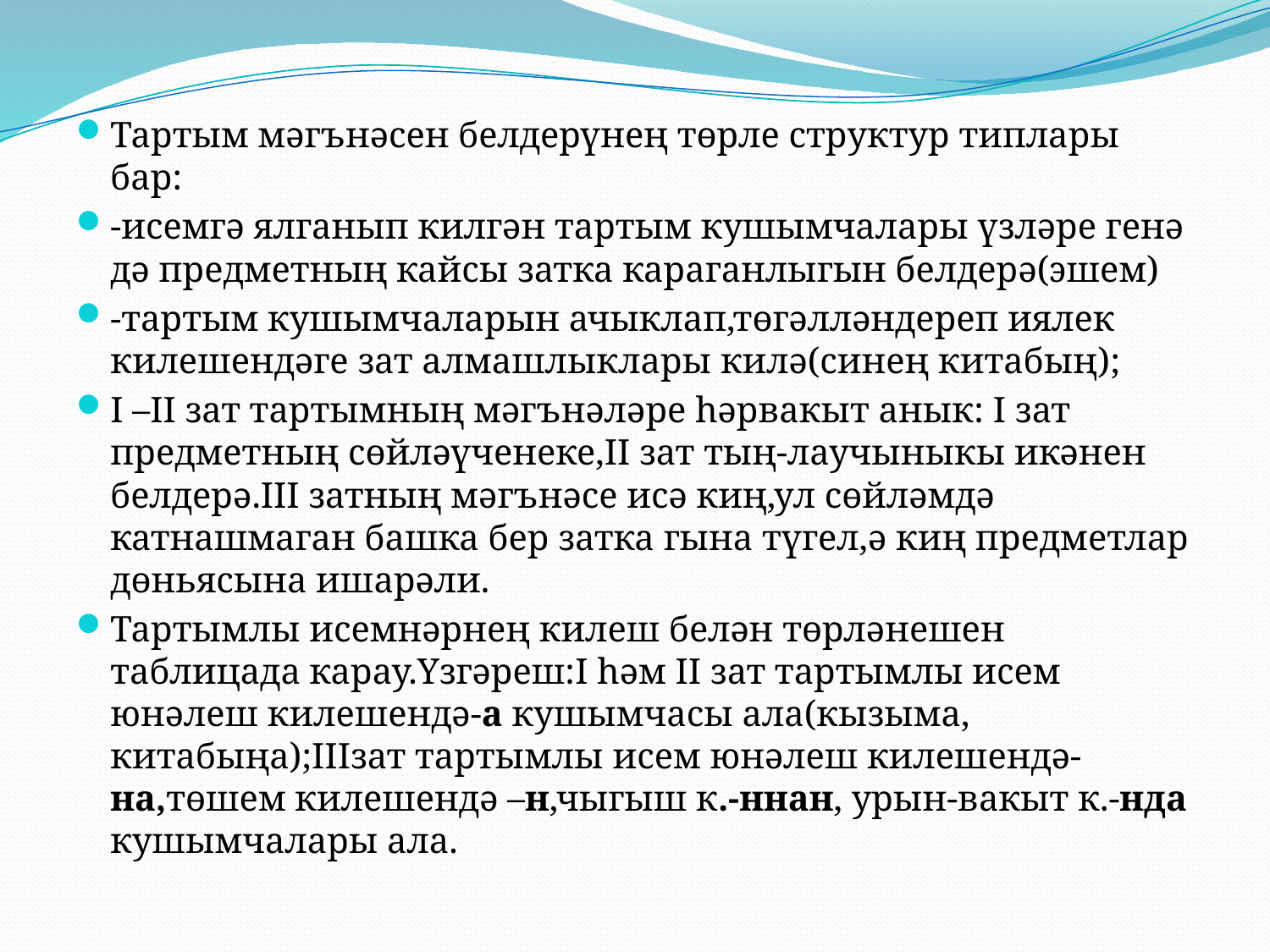

Тартым мәгънәсен белдерүнең төрле структур типлары бар:
-исемгә ялганып килгән тартым кушымчалары үзләре генә дә предметның кайсы затка караганлыгын белдерә(эшем)
-тартым кушымчаларын ачыклап,төгәлләндереп иялек килешендәге зат алмашлыклары килә(синең китабың);
I –II зат тартымның мәгънәләре һәрвакыт анык: I зат предметның сөйләүченеке,II зат тың-лаучыныкы икәнен белдерә.III затның мәгънәсе исә киң,ул сөйләмдә катнашмаган башка бер затка гына түгел,ә киң предметлар дөньясына ишарәли.
Тартымлы исемнәрнең килеш белән төрләнешен таблицада карау.Үзгәреш:I һәм II зат тартымлы исем юнәлеш килешендә-а кушымчасы ала(кызыма, китабыңа);IIIзат тартымлы исем юнәлеш килешендә-на,төшем килешендә –н,чыгыш к.-ннан, урын-вакыт к.-нда кушымчалары ала.